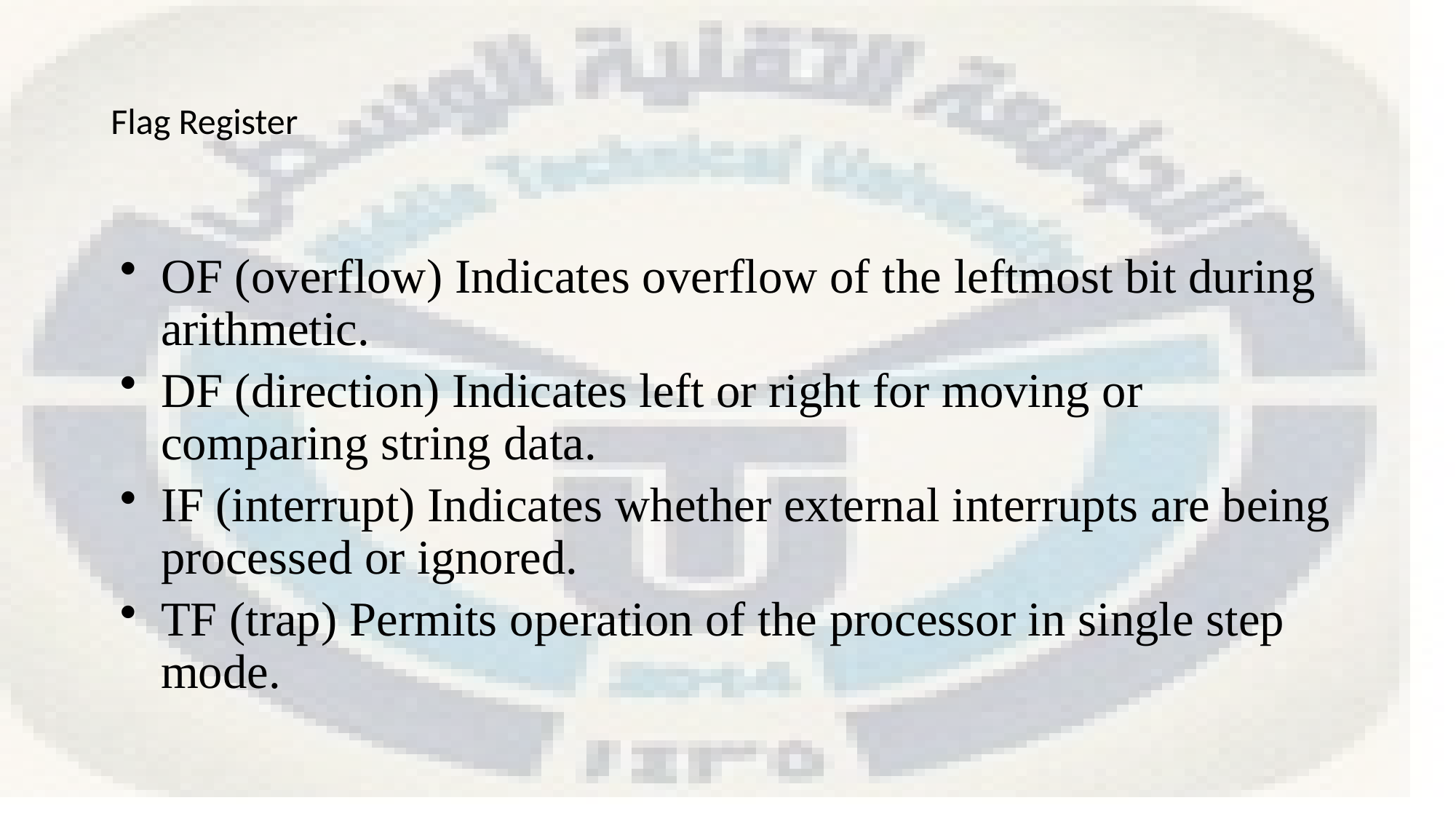

# Flag Register
OF (overflow) Indicates overflow of the leftmost bit during arithmetic.
DF (direction) Indicates left or right for moving or comparing string data.
IF (interrupt) Indicates whether external interrupts are being processed or ignored.
TF (trap) Permits operation of the processor in single step mode.